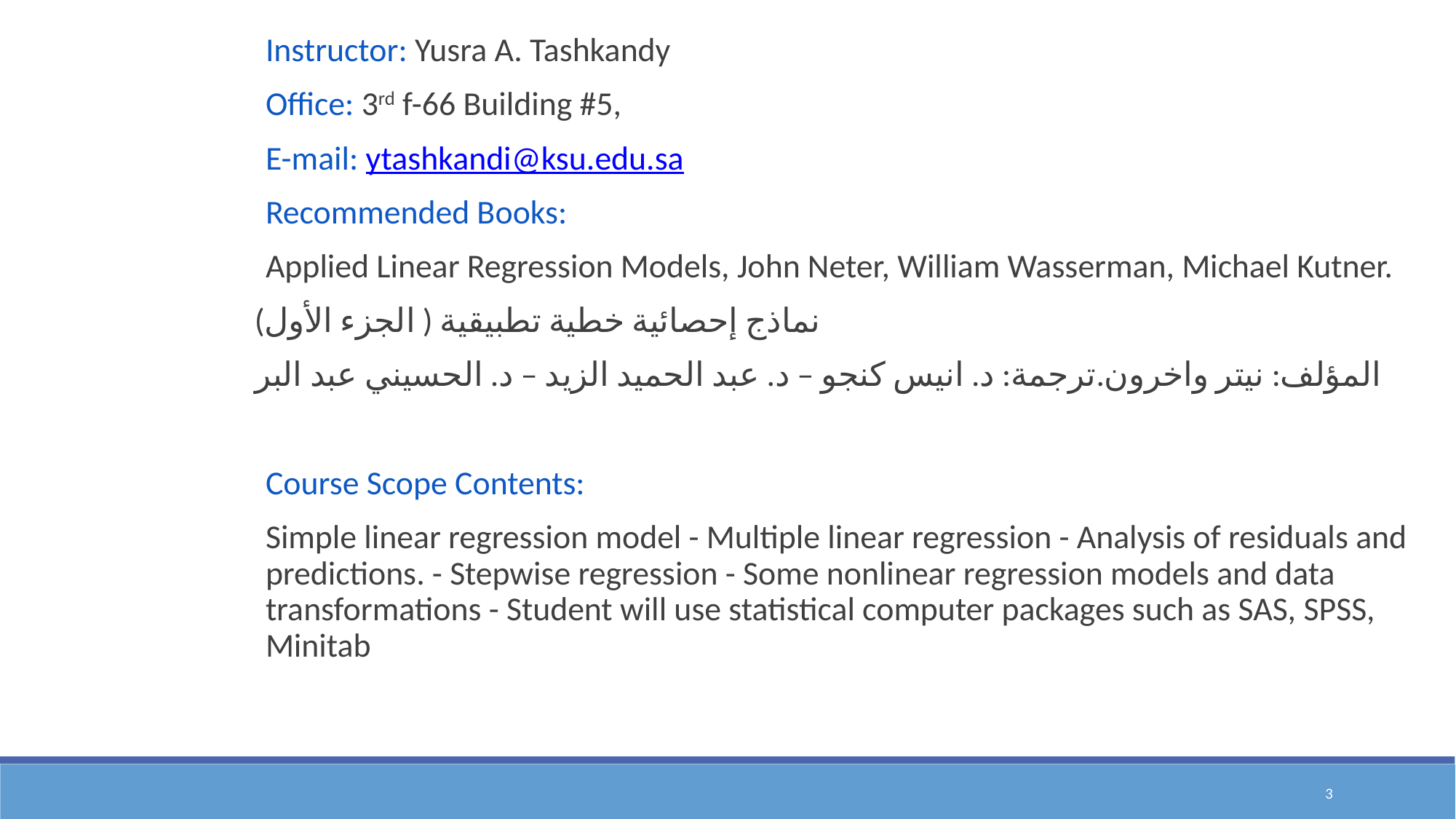

Instructor: Yusra A. Tashkandy
Office: 3rd f-66 Building #5,
E-mail: ytashkandi@ksu.edu.sa
Recommended Books:
Applied Linear Regression Models, John Neter, William Wasserman, Michael Kutner.
نماذج إحصائية خطية تطبيقية ( الجزء الأول)
المؤلف: نيتر واخرون.ترجمة: د. انيس كنجو – د. عبد الحميد الزيد – د. الحسيني عبد البر

Course Scope Contents:
Simple linear regression model - Multiple linear regression - Analysis of residuals and predictions. - Stepwise regression - Some nonlinear regression models and data transformations - Student will use statistical computer packages such as SAS, SPSS, Minitab
3